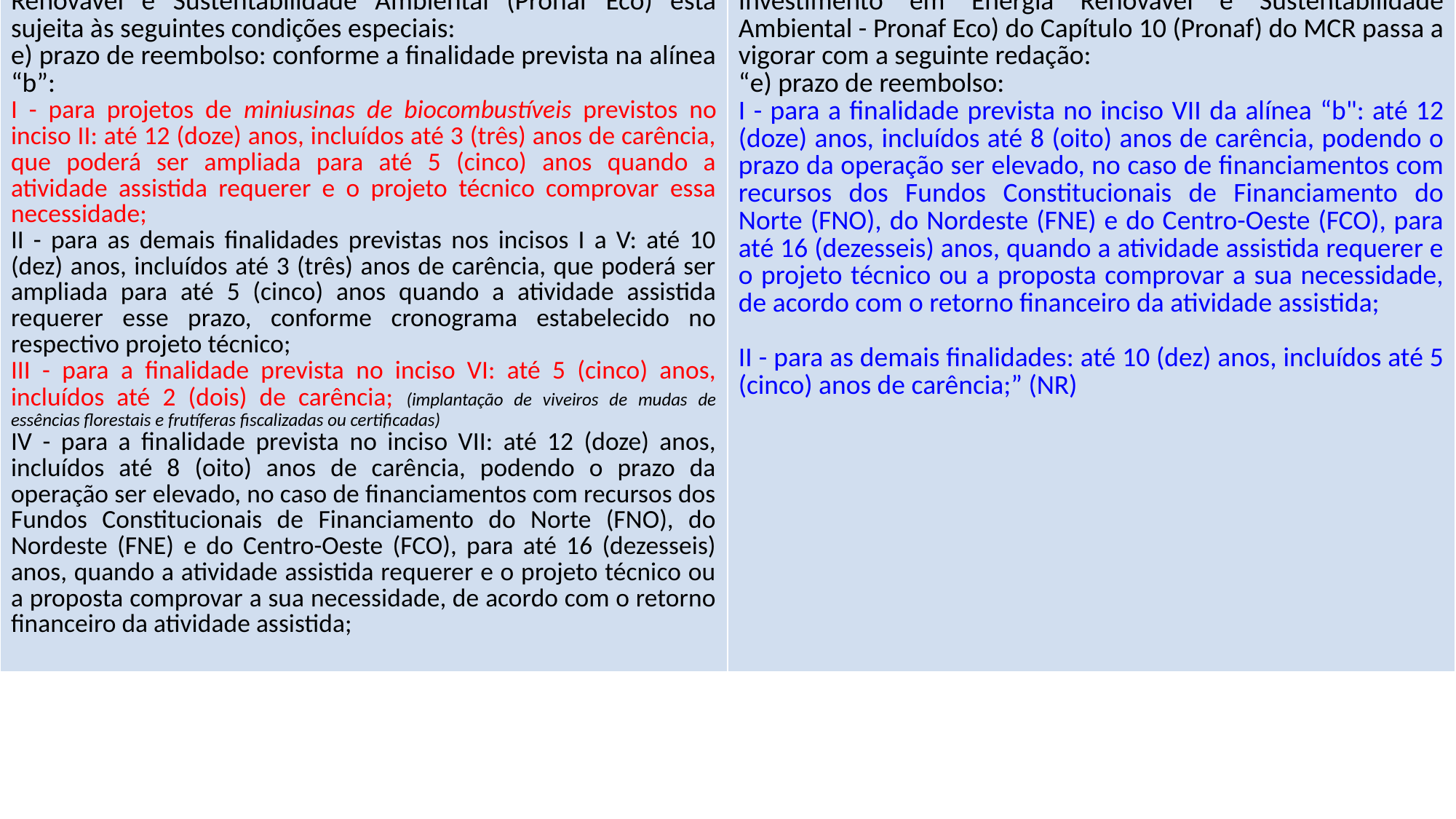

| Redação Anterior | Redação Atual: Resolução N° 4.575 de 31 de maio de 2017 |
| --- | --- |
| MCR 10.16.1 - A Linha de Crédito para Investimento em Energia Renovável e Sustentabilidade Ambiental (Pronaf Eco) está sujeita às seguintes condições especiais: e) prazo de reembolso: conforme a finalidade prevista na alínea “b”: I - para projetos de miniusinas de biocombustíveis previstos no inciso II: até 12 (doze) anos, incluídos até 3 (três) anos de carência, que poderá ser ampliada para até 5 (cinco) anos quando a atividade assistida requerer e o projeto técnico comprovar essa necessidade; II - para as demais finalidades previstas nos incisos I a V: até 10 (dez) anos, incluídos até 3 (três) anos de carência, que poderá ser ampliada para até 5 (cinco) anos quando a atividade assistida requerer esse prazo, conforme cronograma estabelecido no respectivo projeto técnico; III - para a finalidade prevista no inciso VI: até 5 (cinco) anos, incluídos até 2 (dois) de carência; (implantação de viveiros de mudas de essências florestais e frutíferas fiscalizadas ou certificadas) IV - para a finalidade prevista no inciso VII: até 12 (doze) anos, incluídos até 8 (oito) anos de carência, podendo o prazo da operação ser elevado, no caso de financiamentos com recursos dos Fundos Constitucionais de Financiamento do Norte (FNO), do Nordeste (FNE) e do Centro-Oeste (FCO), para até 16 (dezesseis) anos, quando a atividade assistida requerer e o projeto técnico ou a proposta comprovar a sua necessidade, de acordo com o retorno financeiro da atividade assistida; | Art. 10. A alínea “e” do item 1 da Seção 16 (Crédito para Investimento em Energia Renovável e Sustentabilidade Ambiental - Pronaf Eco) do Capítulo 10 (Pronaf) do MCR passa a vigorar com a seguinte redação: “e) prazo de reembolso: I - para a finalidade prevista no inciso VII da alínea “b": até 12 (doze) anos, incluídos até 8 (oito) anos de carência, podendo o prazo da operação ser elevado, no caso de financiamentos com recursos dos Fundos Constitucionais de Financiamento do Norte (FNO), do Nordeste (FNE) e do Centro-Oeste (FCO), para até 16 (dezesseis) anos, quando a atividade assistida requerer e o projeto técnico ou a proposta comprovar a sua necessidade, de acordo com o retorno financeiro da atividade assistida; II - para as demais finalidades: até 10 (dez) anos, incluídos até 5 (cinco) anos de carência;” (NR) |